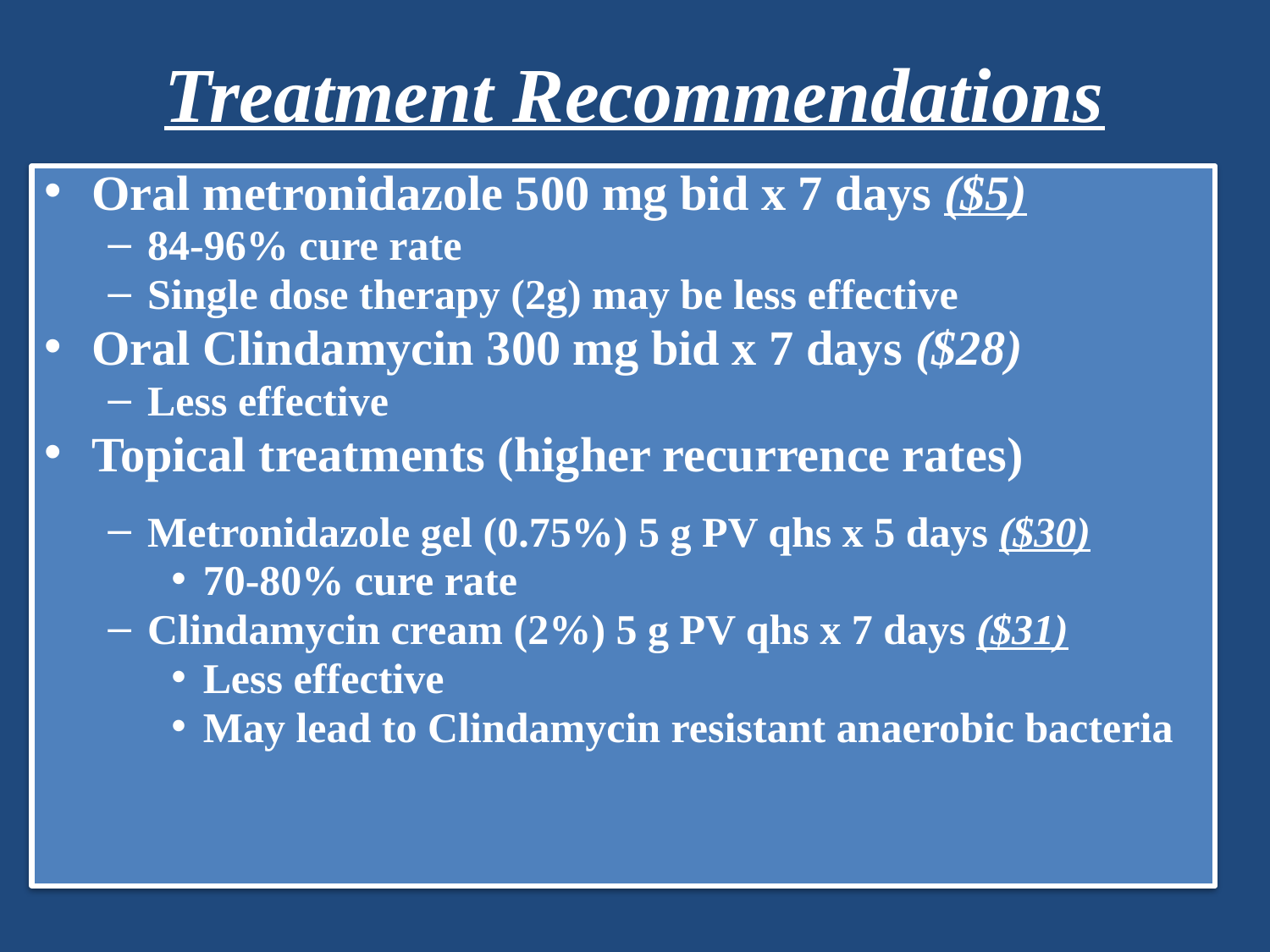

Treatment Recommendations
Oral metronidazole 500 mg bid x 7 days ($5)
84-96% cure rate
Single dose therapy (2g) may be less effective
Oral Clindamycin 300 mg bid x 7 days ($28)
Less effective
Topical treatments (higher recurrence rates)

Metronidazole gel (0.75%) 5 g PV qhs x 5 days ($30)
70-80% cure rate
Clindamycin cream (2%) 5 g PV qhs x 7 days ($31)
Less effective
May lead to Clindamycin resistant anaerobic bacteria